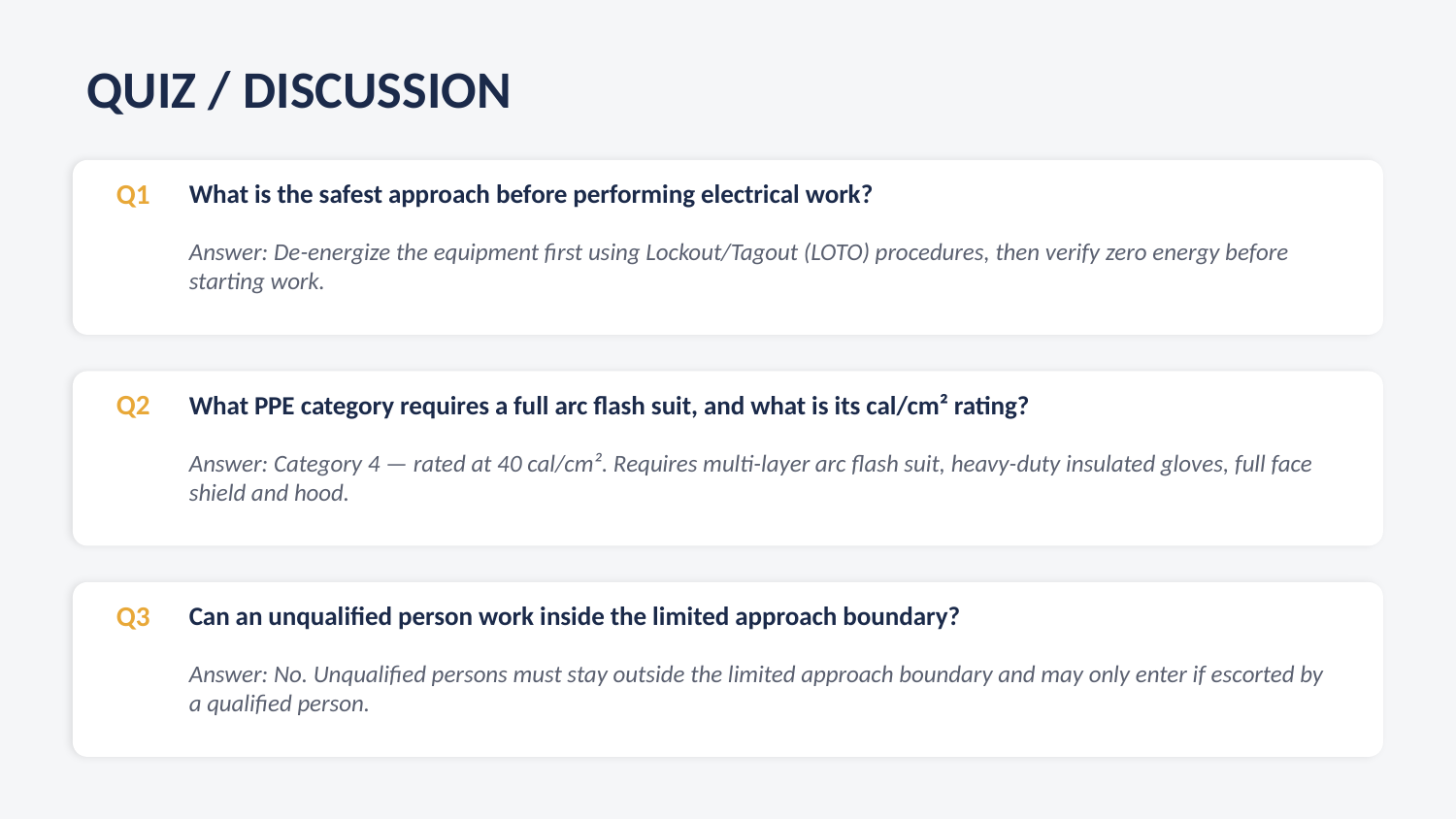

QUIZ / DISCUSSION

Q1
What is the safest approach before performing electrical work?
Answer: De-energize the equipment first using Lockout/Tagout (LOTO) procedures, then verify zero energy before starting work.

Q2
What PPE category requires a full arc flash suit, and what is its cal/cm² rating?
Answer: Category 4 — rated at 40 cal/cm². Requires multi-layer arc flash suit, heavy-duty insulated gloves, full face shield and hood.

Q3
Can an unqualified person work inside the limited approach boundary?
Answer: No. Unqualified persons must stay outside the limited approach boundary and may only enter if escorted by a qualified person.